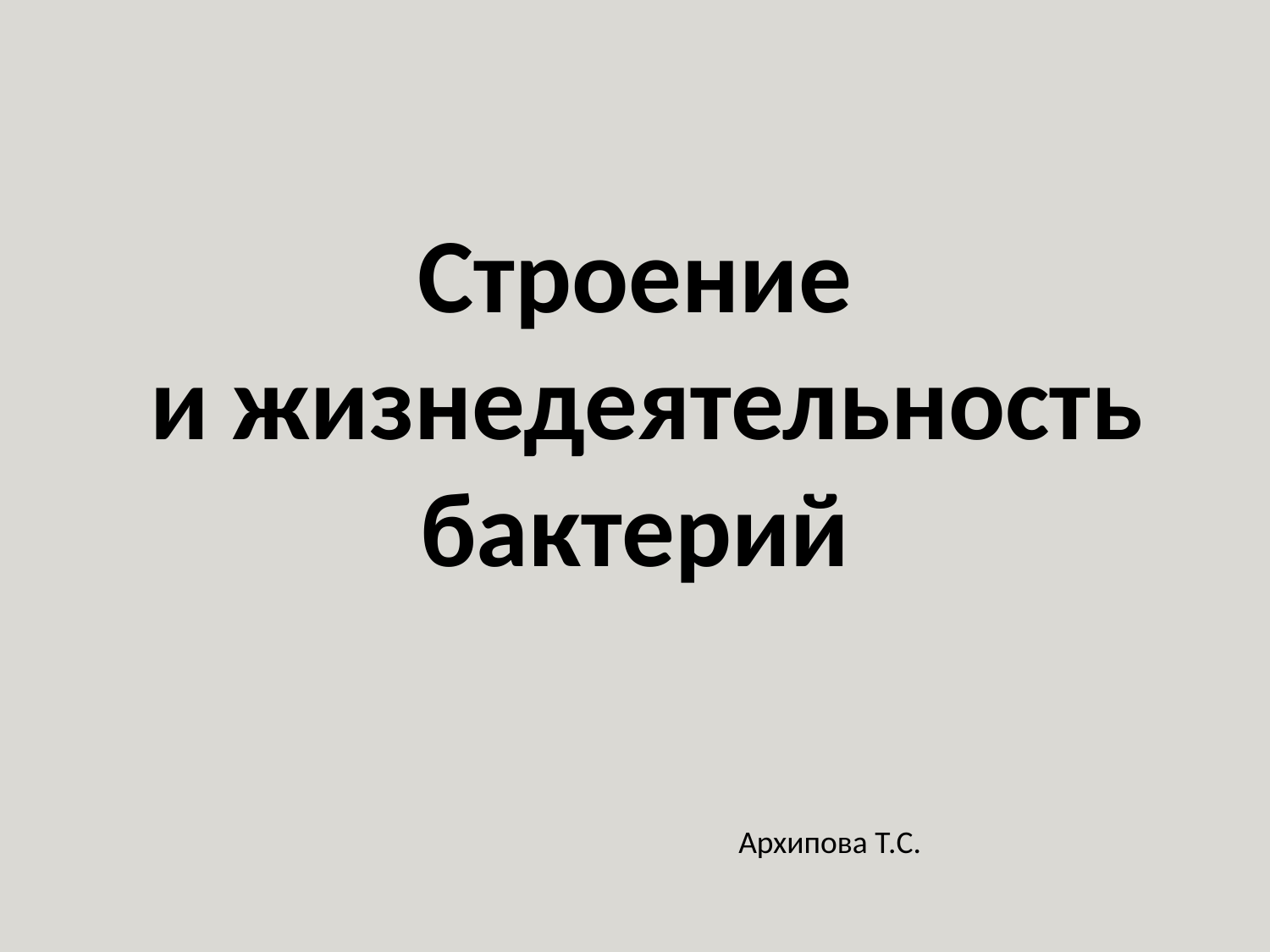

# Строение и жизнедеятельность бактерий
Архипова Т.С.